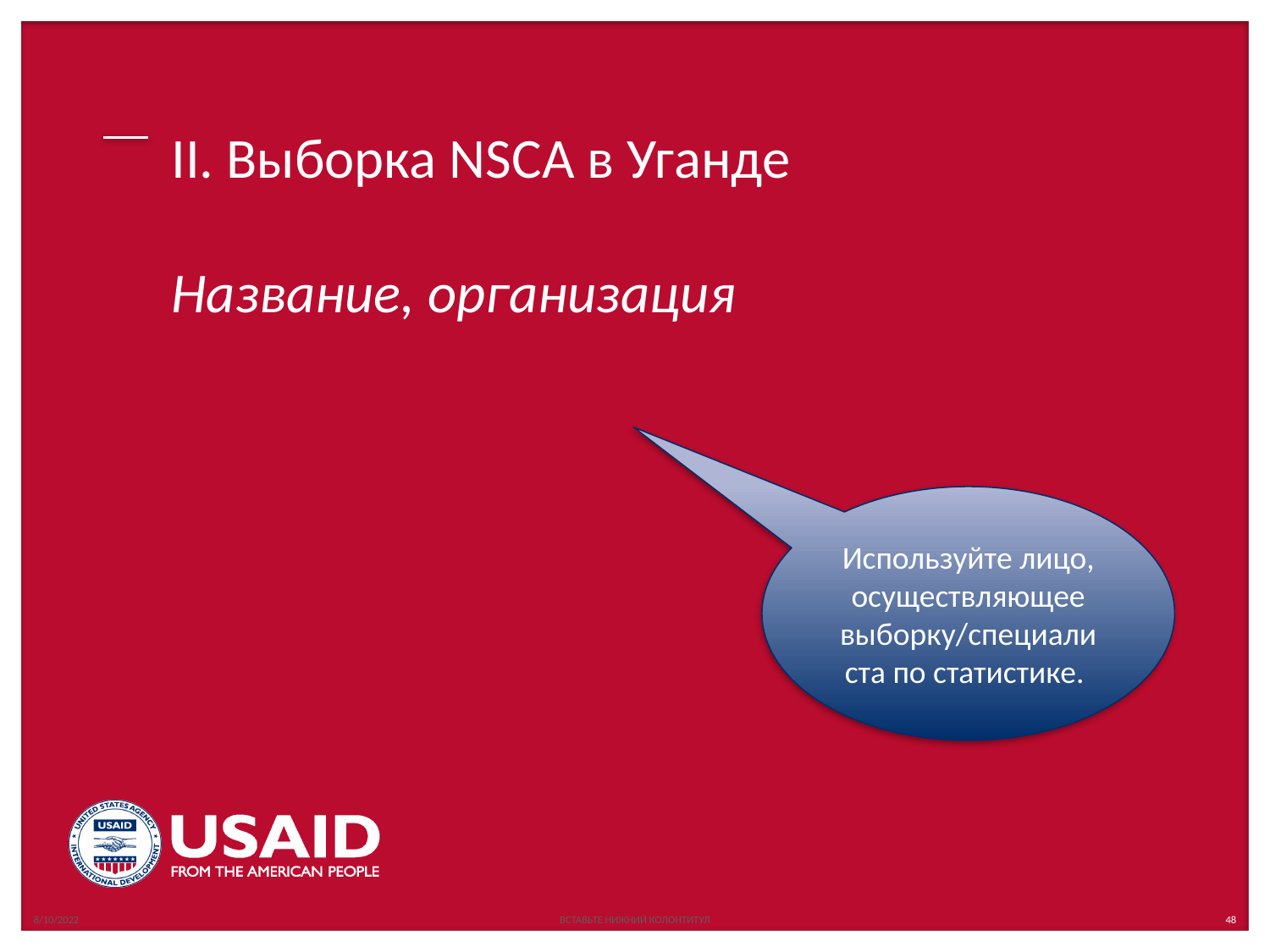

8/10/2022
ВСТАВЬТЕ НИЖНИЙ КОЛОНТИТУЛ
# II. Выборка NSCA в Уганде Название, организация
Используйте лицо, осуществляющее выборку/специалиста по статистике.
48